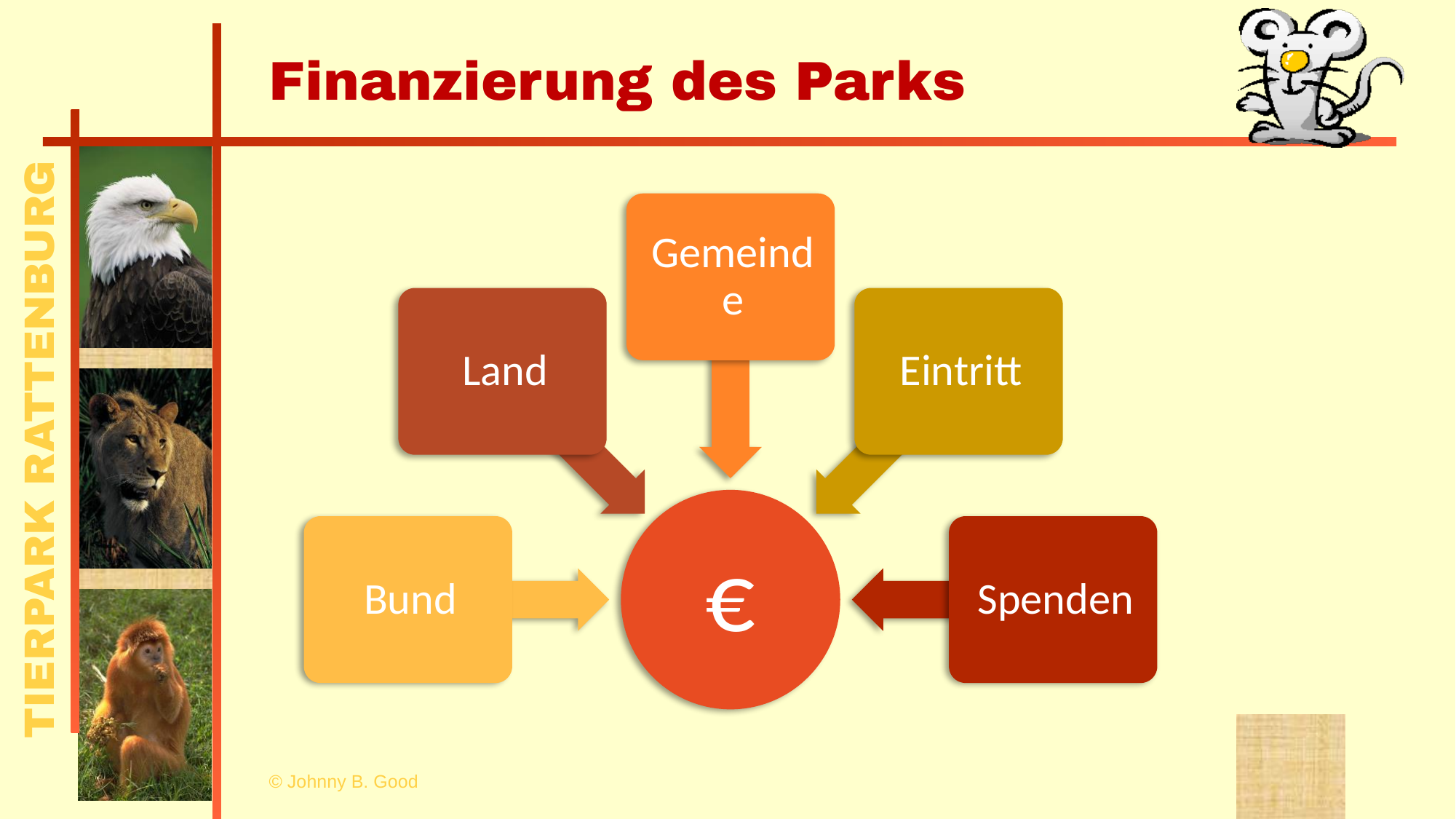

# Finanzierung des Parks
€
Bund
Land
Gemeinde
Eintritt
Spenden
© Johnny B. Good